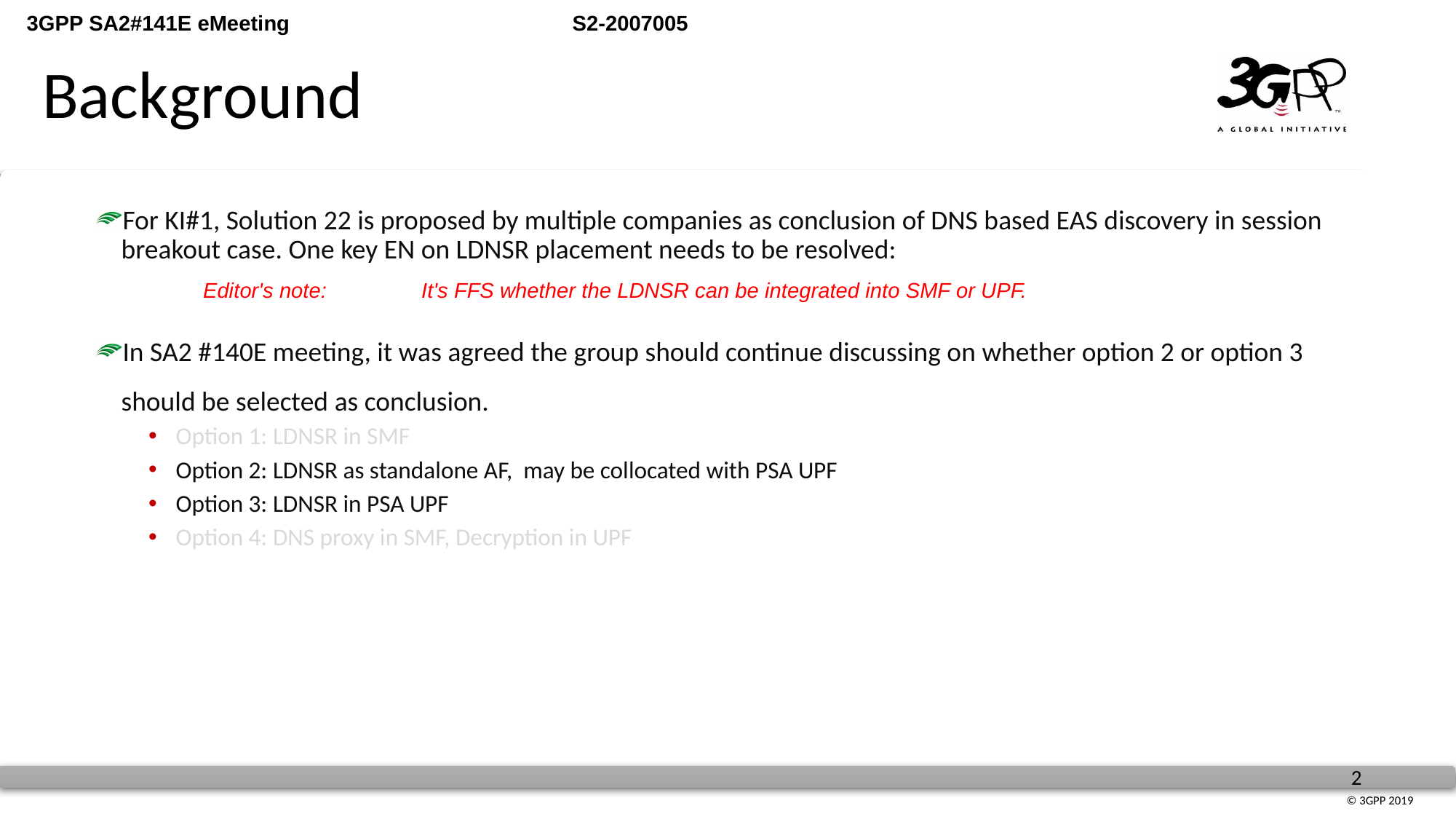

# Background
For KI#1, Solution 22 is proposed by multiple companies as conclusion of DNS based EAS discovery in session breakout case. One key EN on LDNSR placement needs to be resolved:
	Editor's note:	It's FFS whether the LDNSR can be integrated into SMF or UPF.
In SA2 #140E meeting, it was agreed the group should continue discussing on whether option 2 or option 3 should be selected as conclusion.
Option 1: LDNSR in SMF
Option 2: LDNSR as standalone AF,  may be collocated with PSA UPF
Option 3: LDNSR in PSA UPF
Option 4: DNS proxy in SMF, Decryption in UPF